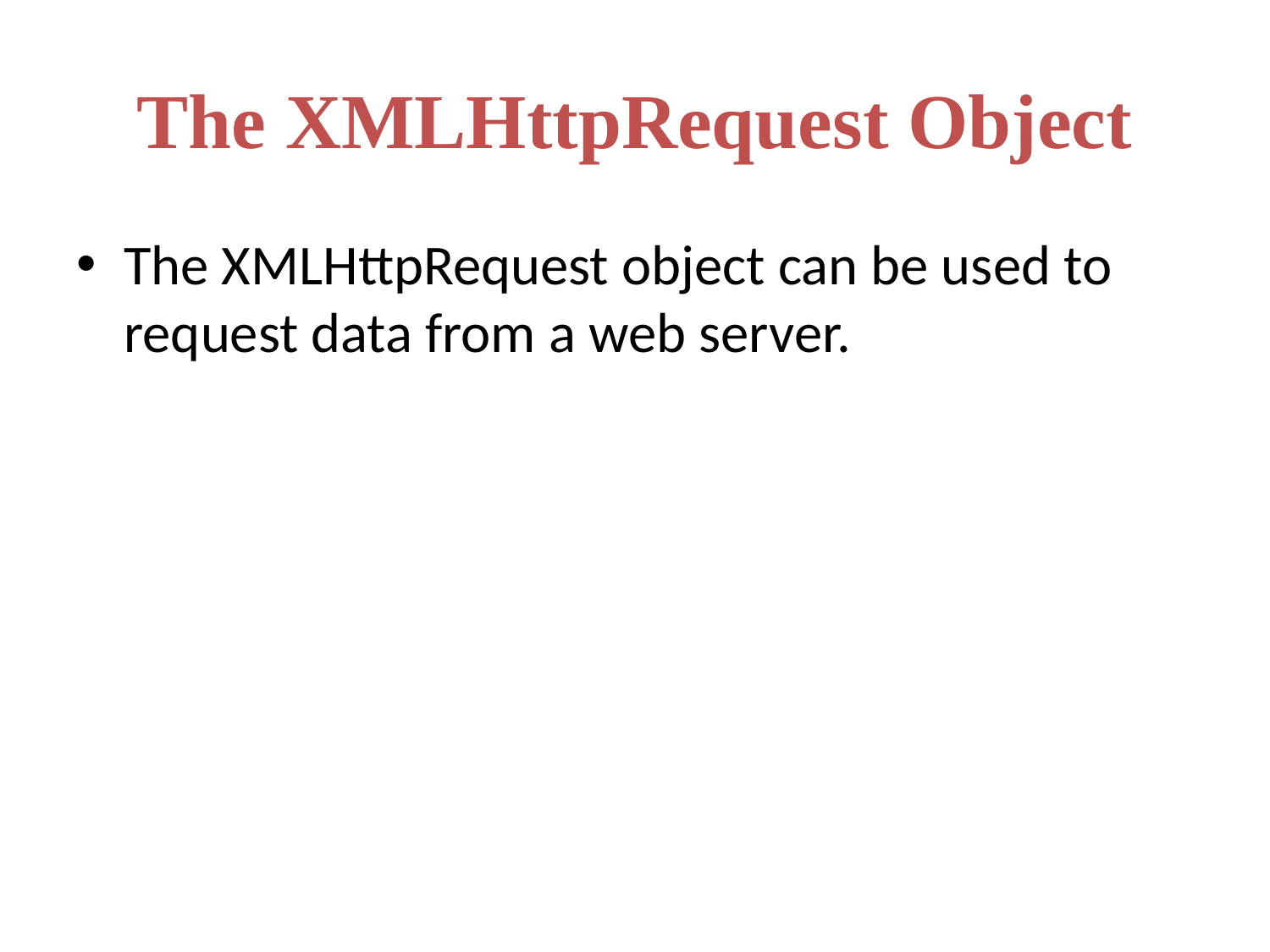

# The XMLHttpRequest Object
The XMLHttpRequest object can be used to request data from a web server.